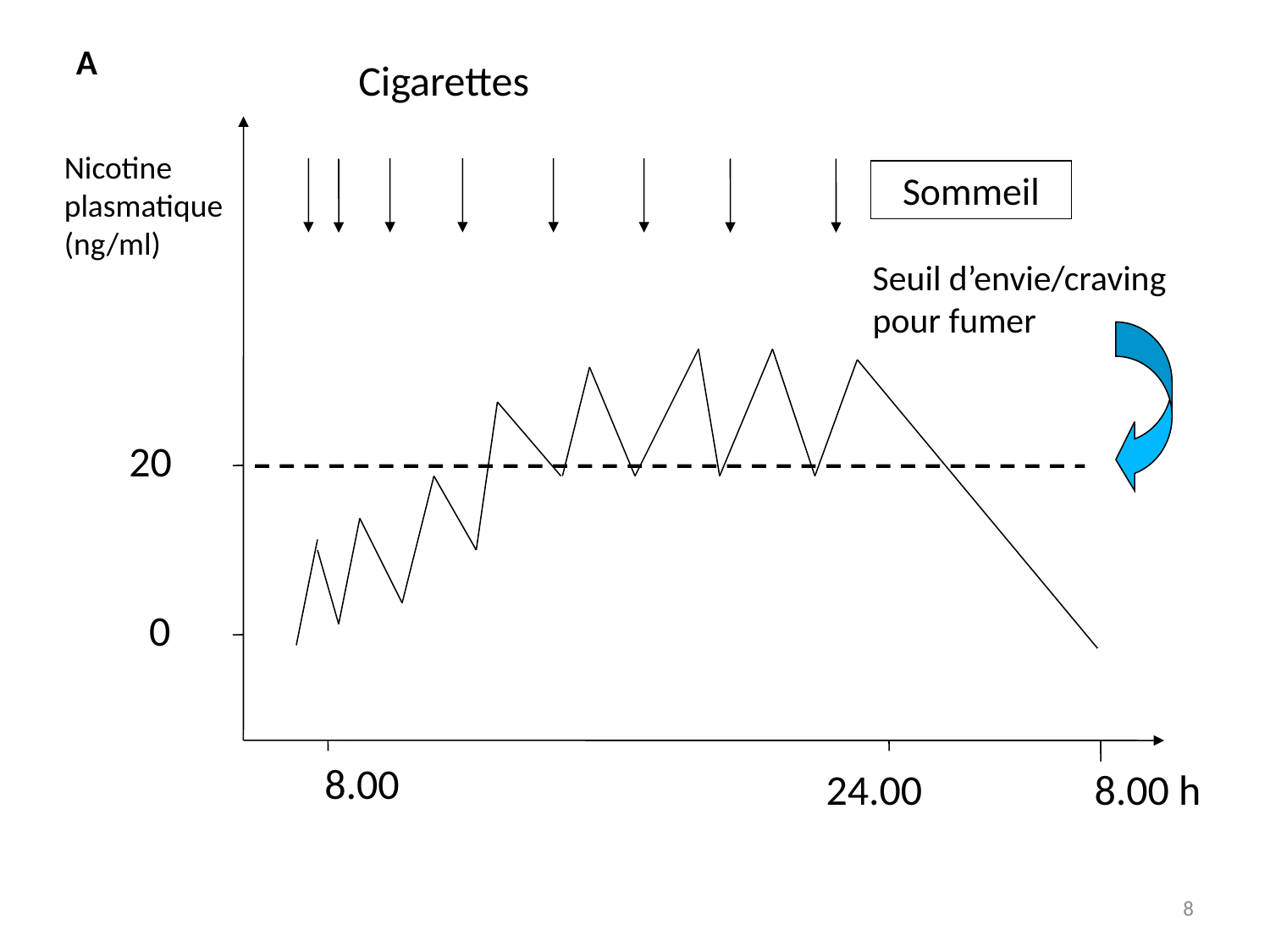

A
Cigarettes

Nicotine
plasmatique
(ng/ml)

Sommeil
Seuil d’envie/craving
pour fumer

20

0

8.00
8.00 h
24.00
8